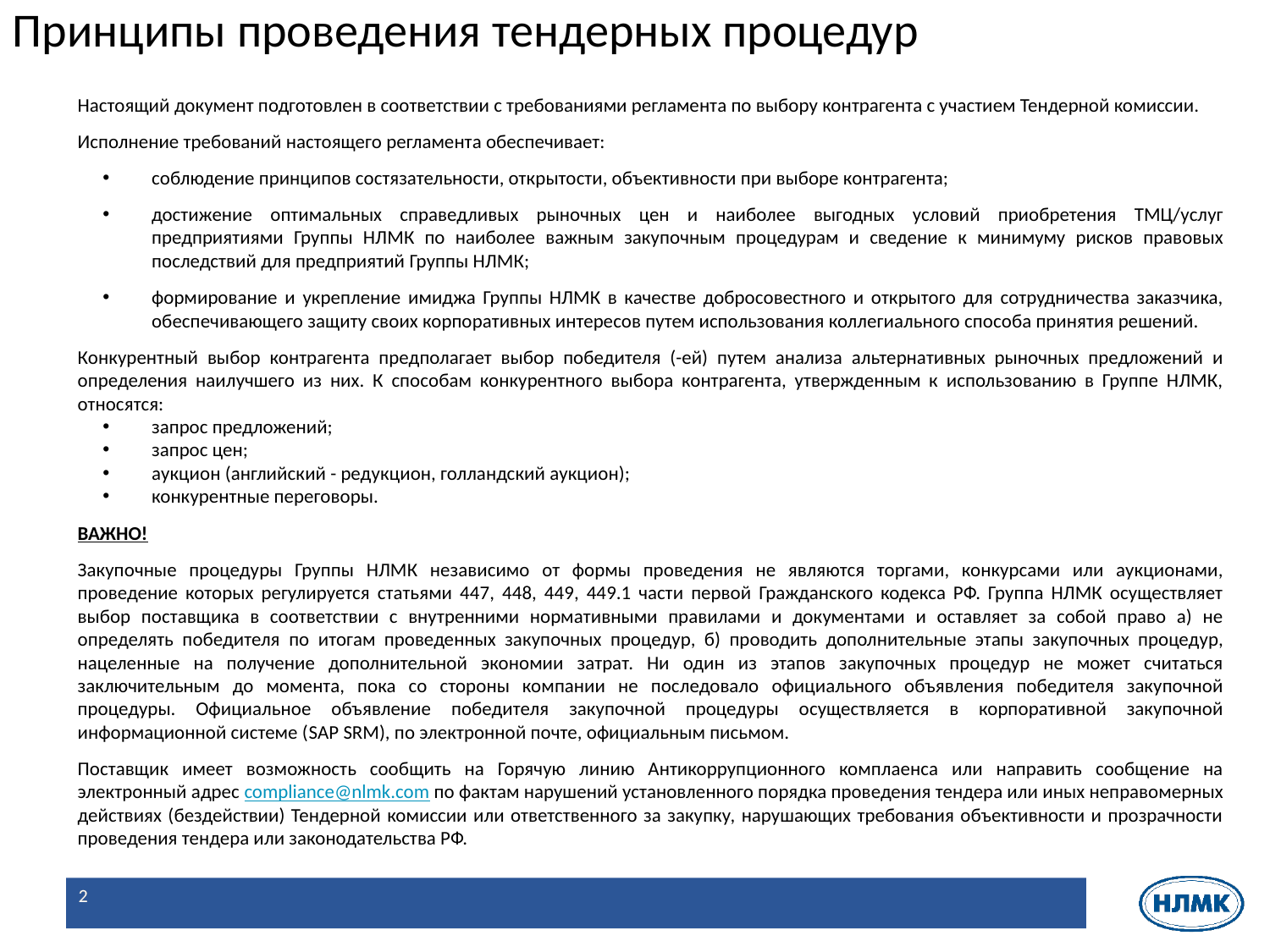

Принципы проведения тендерных процедур
Настоящий документ подготовлен в соответствии с требованиями регламента по выбору контрагента с участием Тендерной комиссии.
Исполнение требований настоящего регламента обеспечивает:
соблюдение принципов состязательности, открытости, объективности при выборе контрагента;
достижение оптимальных справедливых рыночных цен и наиболее выгодных условий приобретения ТМЦ/услуг предприятиями Группы НЛМК по наиболее важным закупочным процедурам и сведение к минимуму рисков правовых последствий для предприятий Группы НЛМК;
формирование и укрепление имиджа Группы НЛМК в качестве добросовестного и открытого для сотрудничества заказчика, обеспечивающего защиту своих корпоративных интересов путем использования коллегиального способа принятия решений.
Конкурентный выбор контрагента предполагает выбор победителя (-ей) путем анализа альтернативных рыночных предложений и определения наилучшего из них. К способам конкурентного выбора контрагента, утвержденным к использованию в Группе НЛМК, относятся:
запрос предложений;
запрос цен;
аукцион (английский - редукцион, голландский аукцион);
конкурентные переговоры.
ВАЖНО!
Закупочные процедуры Группы НЛМК независимо от формы проведения не являются торгами, конкурсами или аукционами, проведение которых регулируется статьями 447, 448, 449, 449.1 части первой Гражданского кодекса РФ. Группа НЛМК осуществляет выбор поставщика в соответствии с внутренними нормативными правилами и документами и оставляет за собой право а) не определять победителя по итогам проведенных закупочных процедур, б) проводить дополнительные этапы закупочных процедур, нацеленные на получение дополнительной экономии затрат. Ни один из этапов закупочных процедур не может считаться заключительным до момента, пока со стороны компании не последовало официального объявления победителя закупочной процедуры. Официальное объявление победителя закупочной процедуры осуществляется в корпоративной закупочной информационной системе (SAP SRM), по электронной почте, официальным письмом.
Поставщик имеет возможность сообщить на Горячую линию Антикоррупционного комплаенса или направить сообщение на электронный адрес compliance@nlmk.com по фактам нарушений установленного порядка проведения тендера или иных неправомерных действиях (бездействии) Тендерной комиссии или ответственного за закупку, нарушающих требования объективности и прозрачности проведения тендера или законодательства РФ.